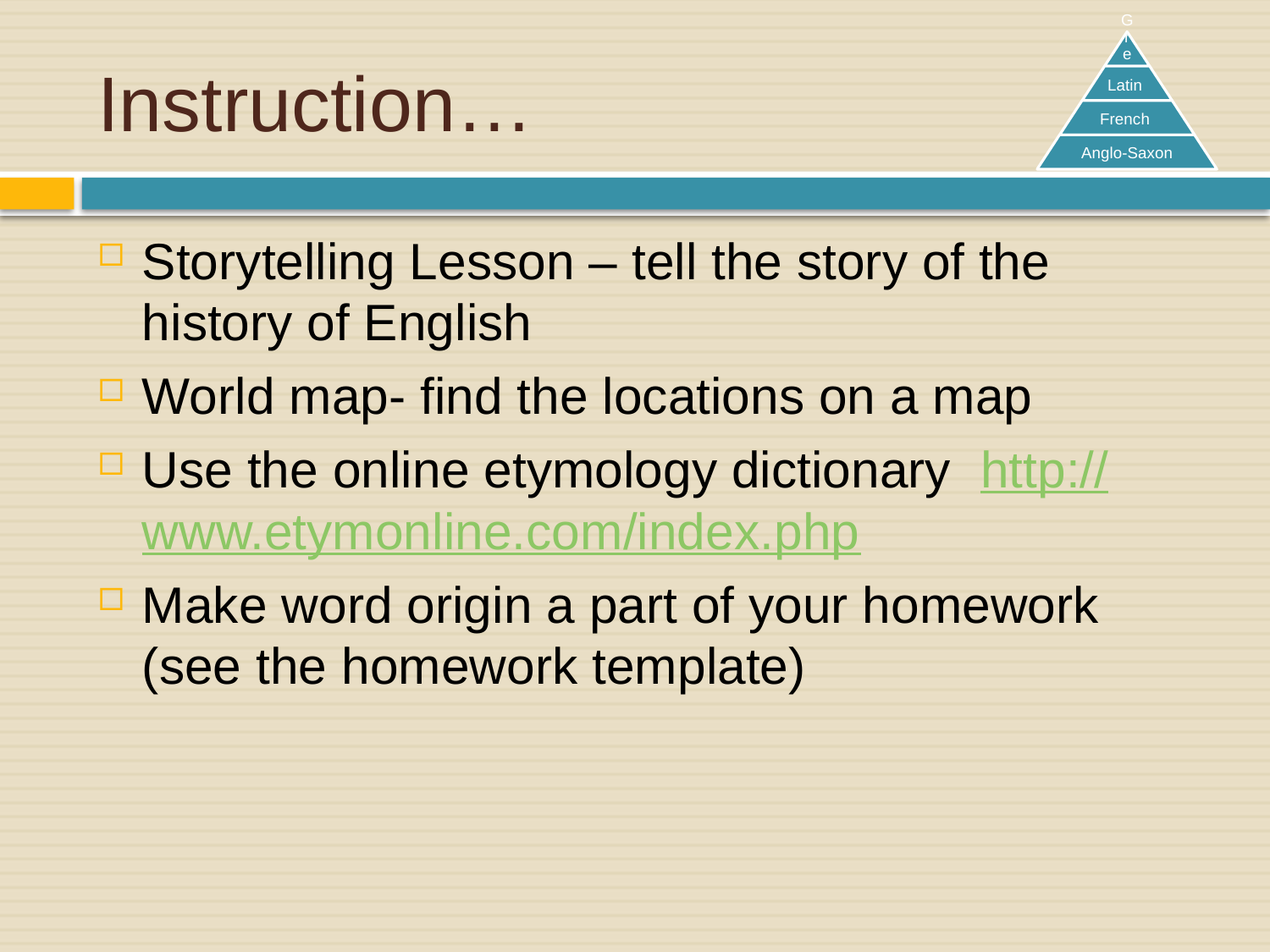

# Instruction…
Greek
Latin
French
Anglo-Saxon
Storytelling Lesson – tell the story of the history of English
World map- find the locations on a map
Use the online etymology dictionary  http://www.etymonline.com/index.php
Make word origin a part of your homework (see the homework template)